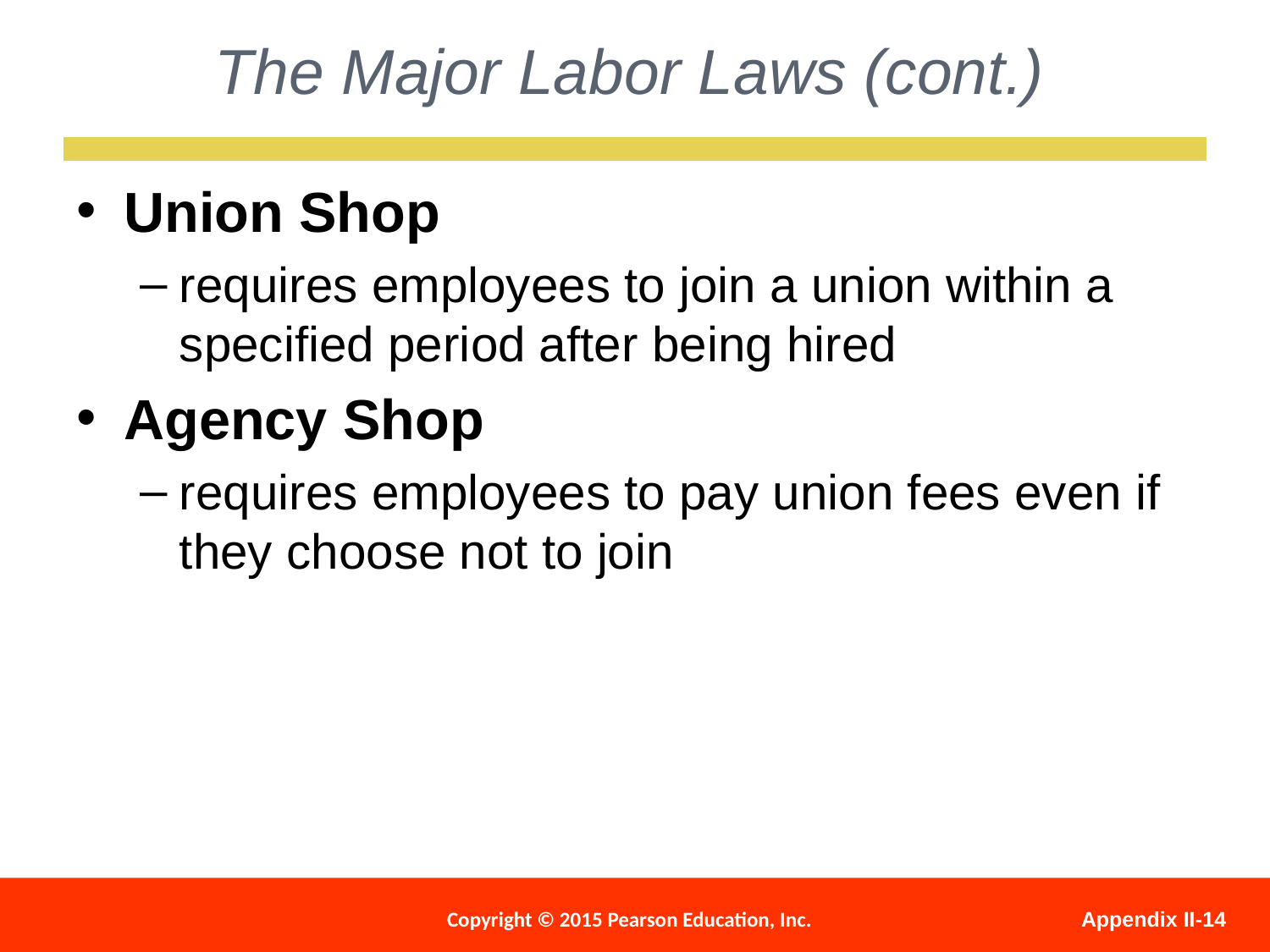

The Major Labor Laws (cont.)
Union Shop
requires employees to join a union within a specified period after being hired
Agency Shop
requires employees to pay union fees even if they choose not to join